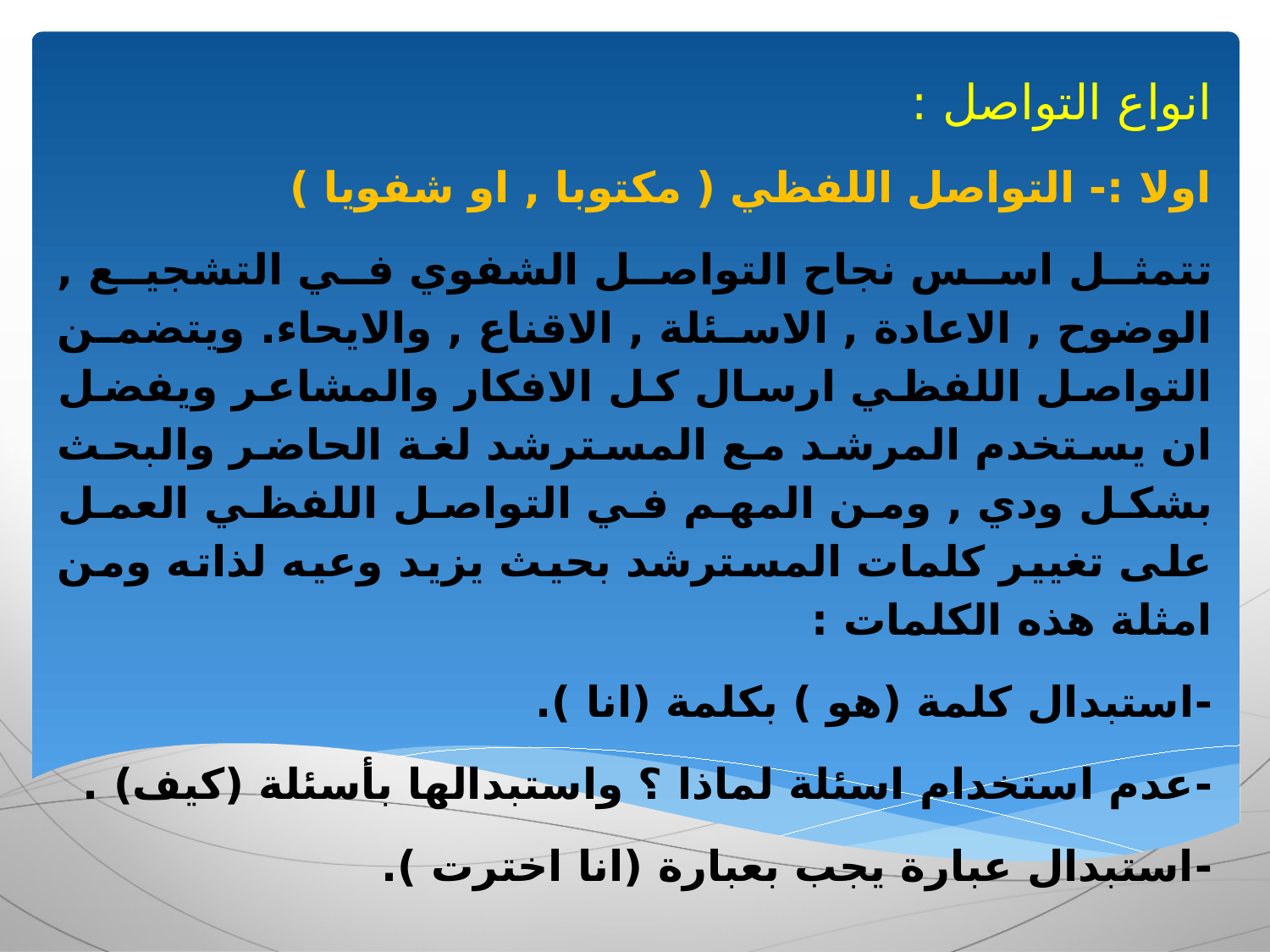

انواع التواصل :
اولا :- التواصل اللفظي ( مكتوبا , او شفويا )
تتمثل اسس نجاح التواصل الشفوي في التشجيع , الوضوح , الاعادة , الاسئلة , الاقناع , والايحاء. ويتضمن التواصل اللفظي ارسال كل الافكار والمشاعر ويفضل ان يستخدم المرشد مع المسترشد لغة الحاضر والبحث بشكل ودي , ومن المهم في التواصل اللفظي العمل على تغيير كلمات المسترشد بحيث يزيد وعيه لذاته ومن امثلة هذه الكلمات :
-	استبدال كلمة (هو ) بكلمة (انا ).
-	عدم استخدام اسئلة لماذا ؟ واستبدالها بأسئلة (كيف) .
-	استبدال عبارة يجب بعبارة (انا اخترت ).